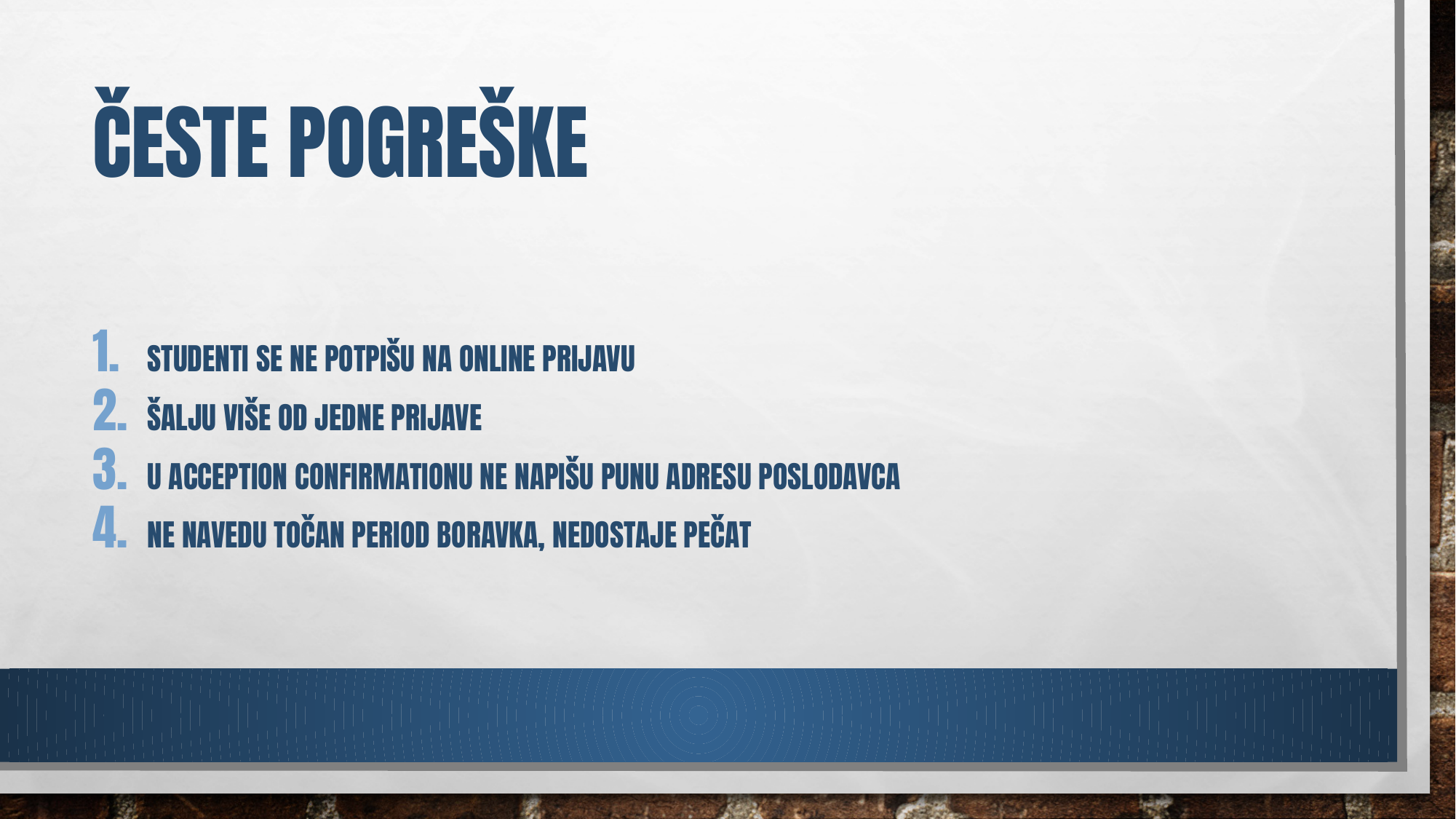

# Česte pogreške
Studenti se ne potpišu na online prijavu
Šalju više od jedne prijave
U acception confirmationu Ne napišu punu adresu poslodavca
ne navedu točan period boravka, nedostaje pečat